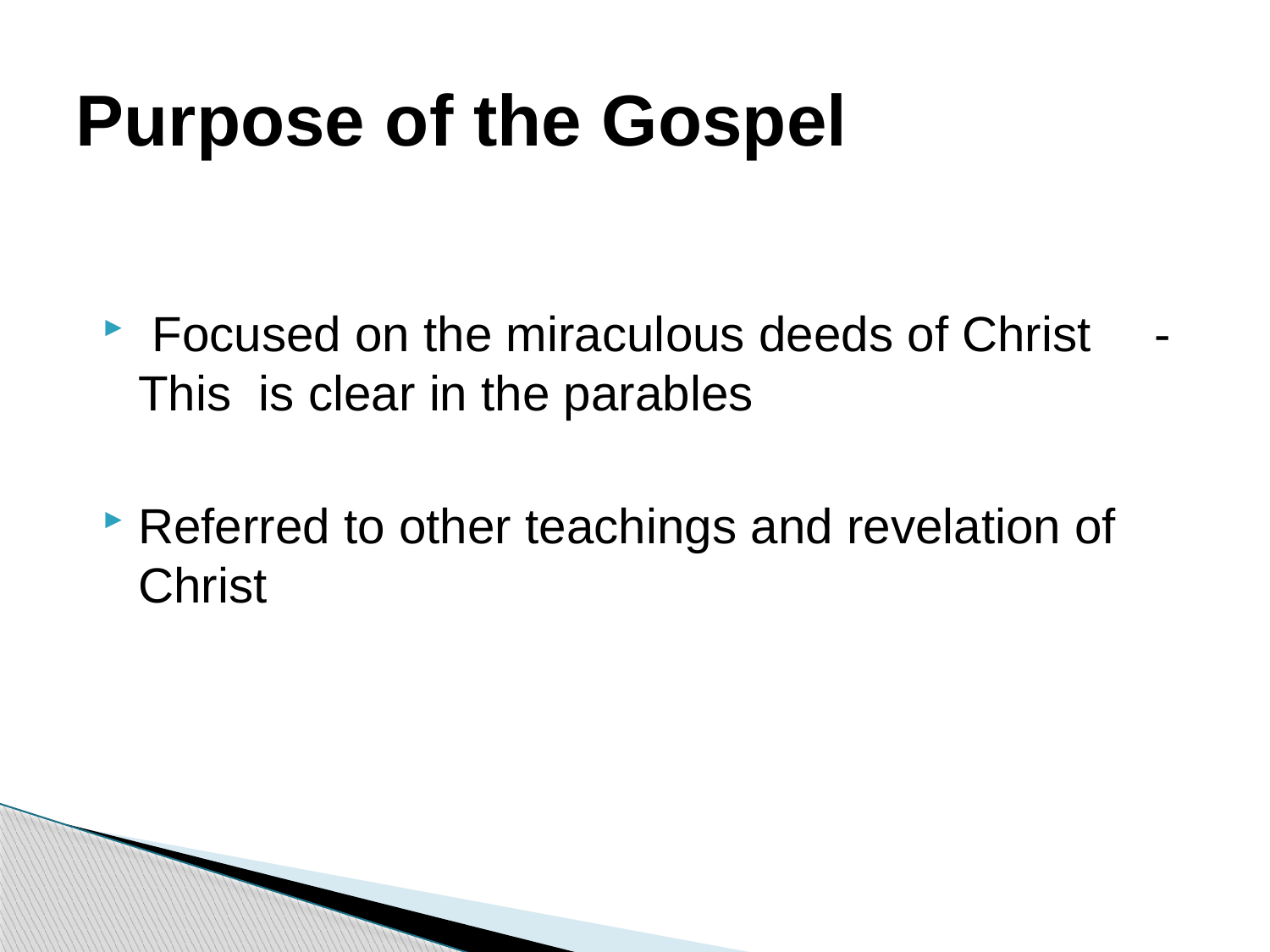

# Purpose of the Gospel
 Focused on the miraculous deeds of Christ 	-This  is clear in the parables

Referred to other teachings and revelation of Christ